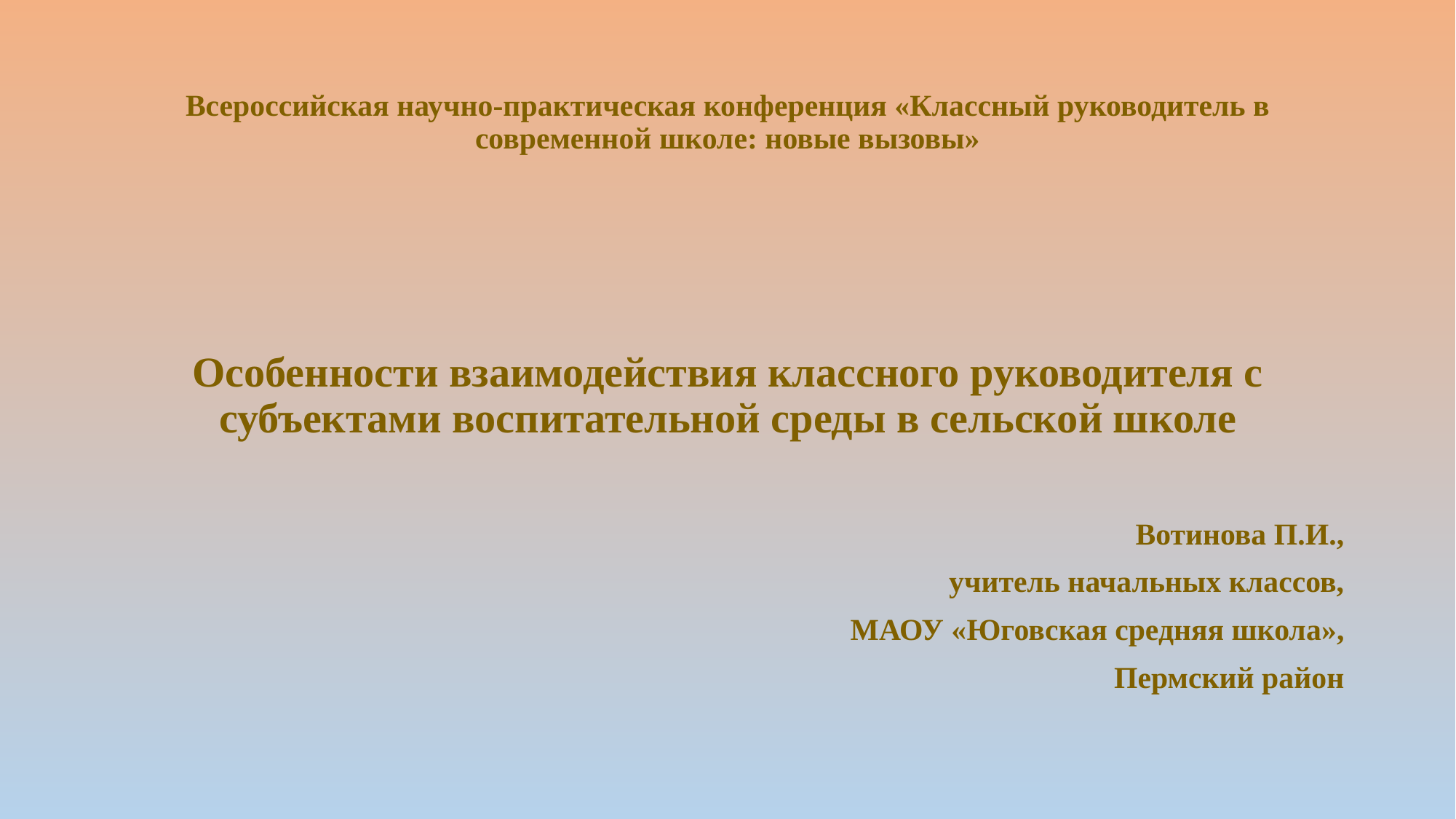

# Всероссийская научно-практическая конференция «Классный руководитель в современной школе: новые вызовы»

Особенности взаимодействия классного руководителя с субъектами воспитательной среды в сельской школе

Вотинова П.И.,
учитель начальных классов,
МАОУ «Юговская средняя школа»,
Пермский район